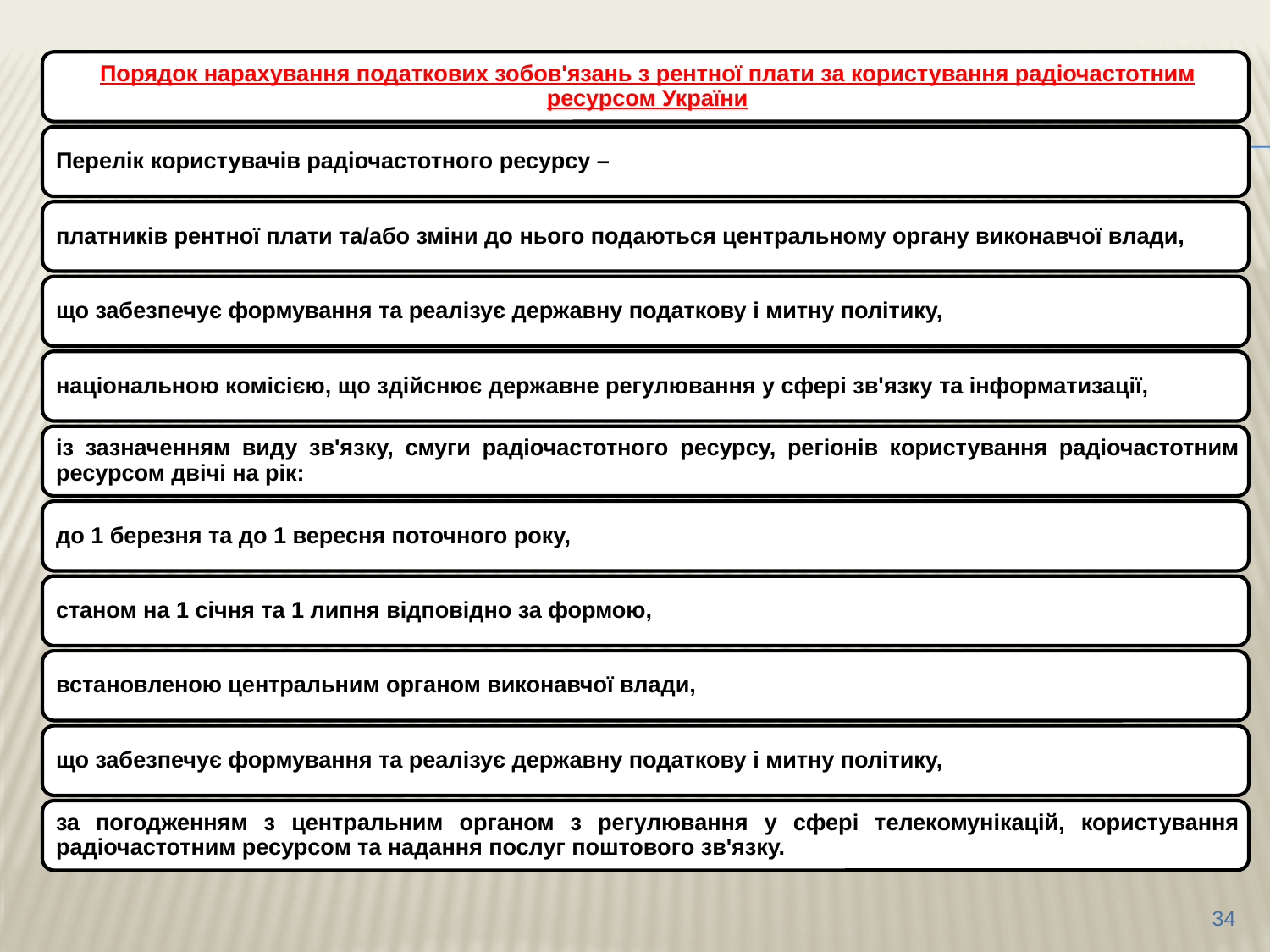

Порядок нарахування податкових зобов'язань з рентної плати за користування радіочастотним ресурсом України
Перелік користувачів радіочастотного ресурсу –
платників рентної плати та/або зміни до нього подаються центральному органу виконавчої влади,
що забезпечує формування та реалізує державну податкову і митну політику,
національною комісією, що здійснює державне регулювання у сфері зв'язку та інформатизації,
із зазначенням виду зв'язку, смуги радіочастотного ресурсу, регіонів користування радіочастотним ресурсом двічі на рік:
до 1 березня та до 1 вересня поточного року,
станом на 1 січня та 1 липня відповідно за формою,
встановленою центральним органом виконавчої влади,
що забезпечує формування та реалізує державну податкову і митну політику,
за погодженням з центральним органом з регулювання у сфері телекомунікацій, користування радіочастотним ресурсом та надання послуг поштового зв'язку.
34